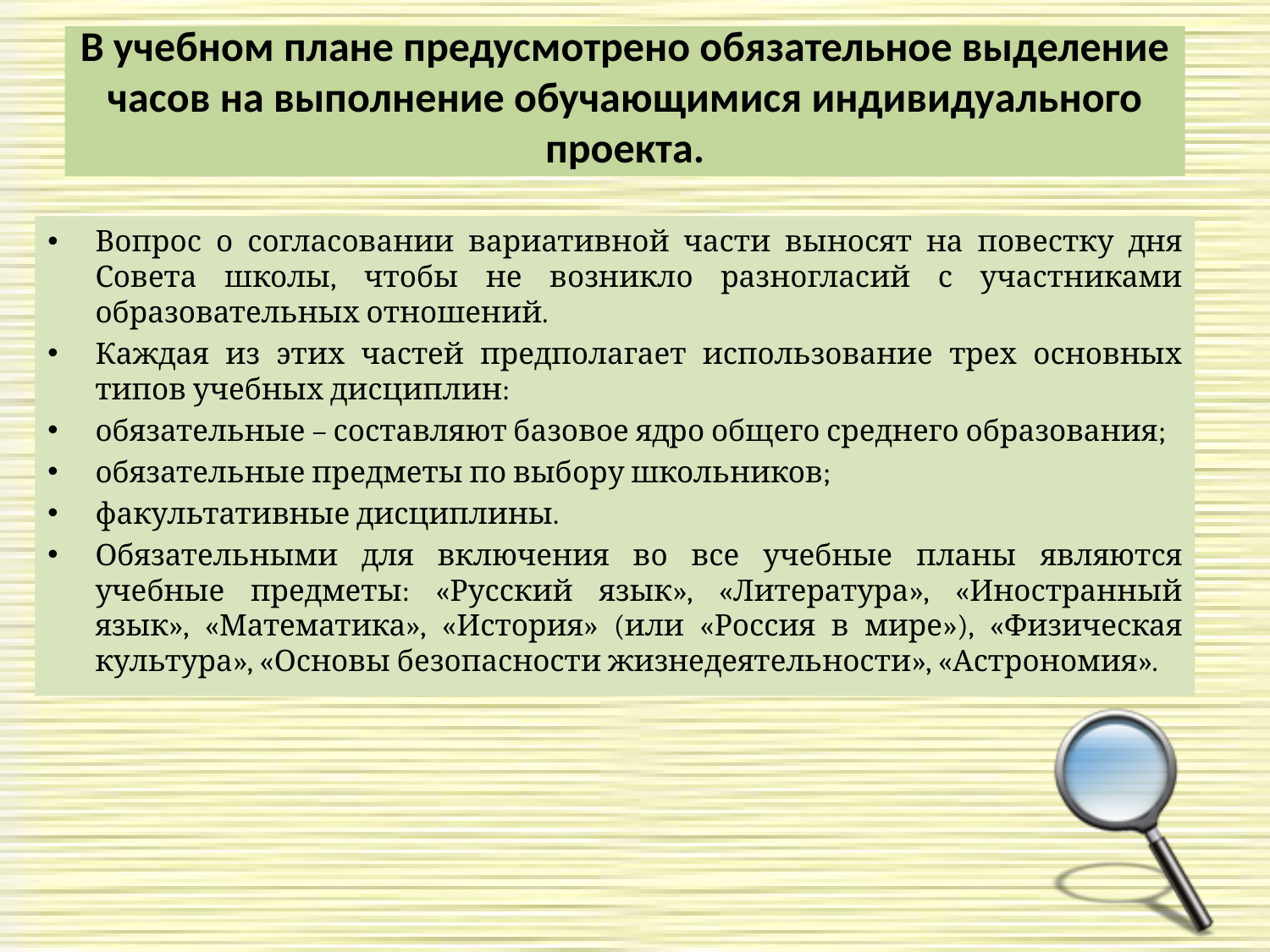

# В учебном плане предусмотрено обязательное выделение часов на выполнение обучающимися индивидуального проекта.
Вопрос о согласовании вариативной части выносят на повестку дня Совета школы, чтобы не возникло разногласий с участниками образовательных отношений.
Каждая из этих частей предполагает использование трех основных типов учебных дисциплин:
обязательные – составляют базовое ядро общего среднего образования;
обязательные предметы по выбору школьников;
факультативные дисциплины.
Обязательными для включения во все учебные планы являются учебные предметы: «Русский язык», «Литература», «Иностранный язык», «Математика», «История» (или «Россия в мире»), «Физическая культура», «Основы безопасности жизнедеятельности», «Астрономия».